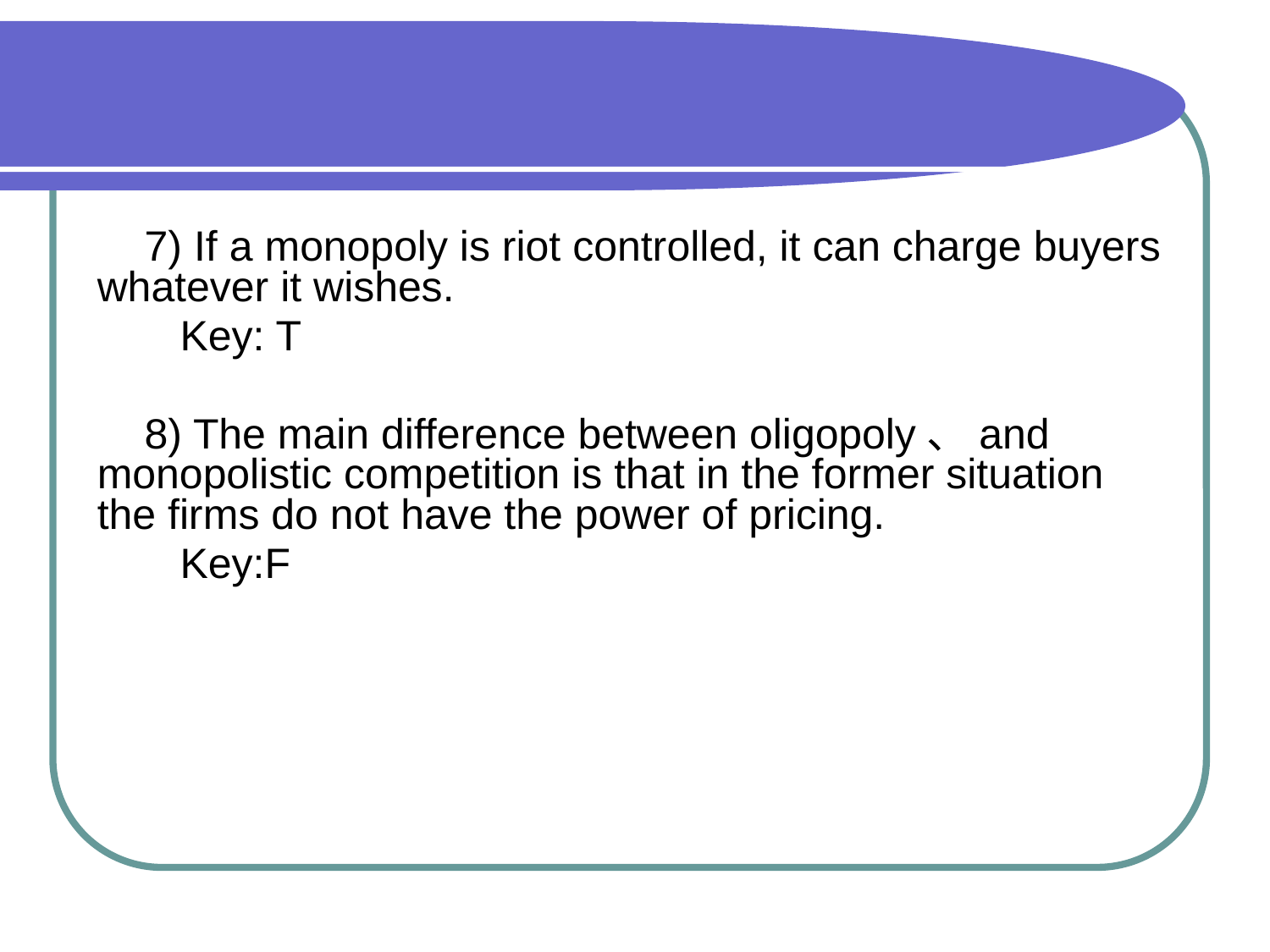

#
    7) If a monopoly is riot controlled, it can charge buyers whatever it wishes.
       Key: T

    8) The main difference between oligopoly、and monopolistic competition is that in the former situation the firms do not have the power of pricing.
       Key:F